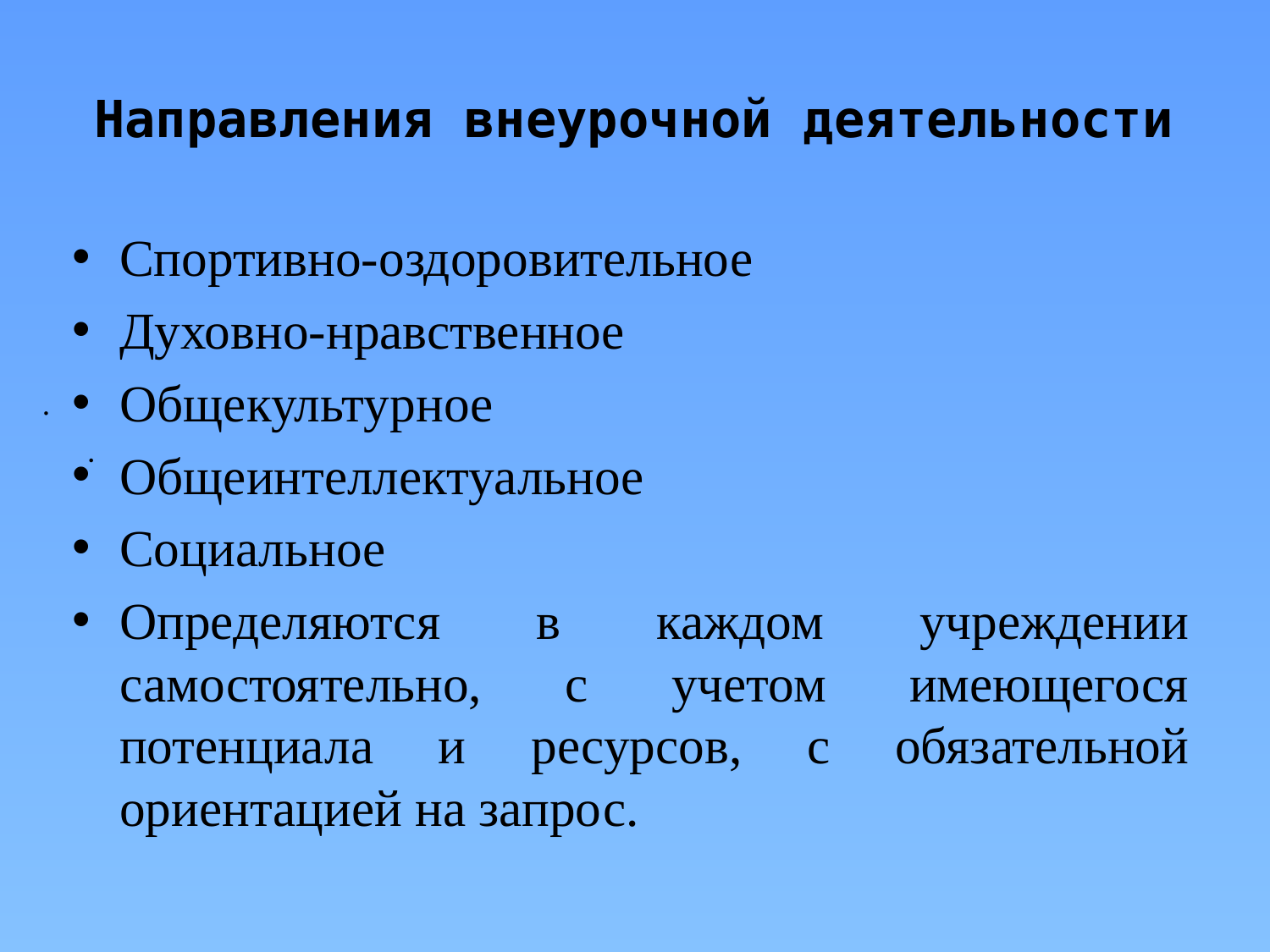

# Направления внеурочной деятельности
Спортивно-оздоровительное
Духовно-нравственное
Общекультурное
Общеинтеллектуальное
Социальное
Определяются в каждом учреждении самостоятельно, с учетом имеющегося потенциала и ресурсов, с обязательной ориентацией на запрос.
.
.